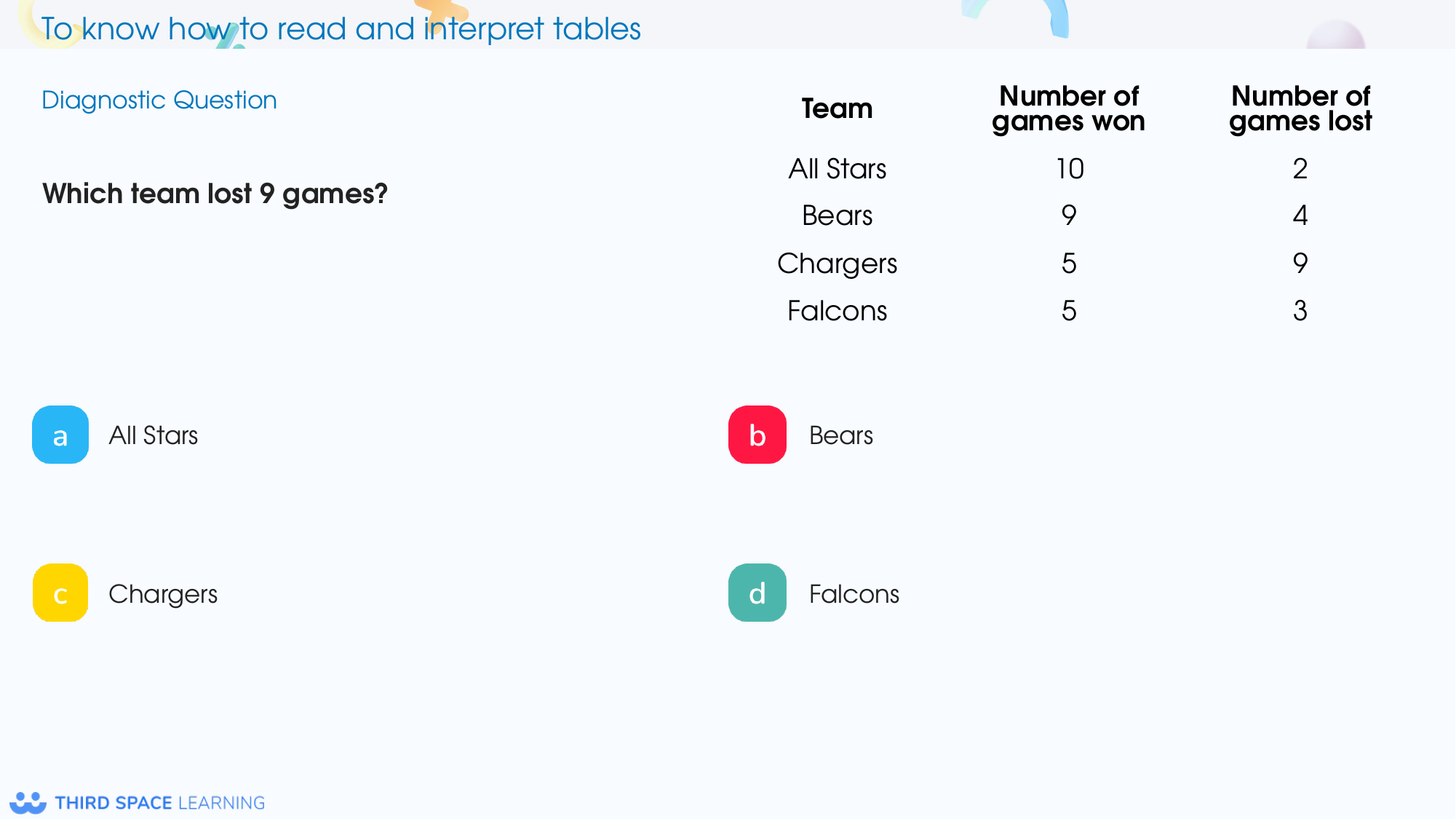

| Team | Number of games won | Number of games lost |
| --- | --- | --- |
| All Stars | 10 | 2 |
| Bears | 9 | 4 |
| Chargers | 5 | 9 |
| Falcons | 5 | 3 |
Which team lost 9 games?
All Stars
Bears
Chargers
Falcons